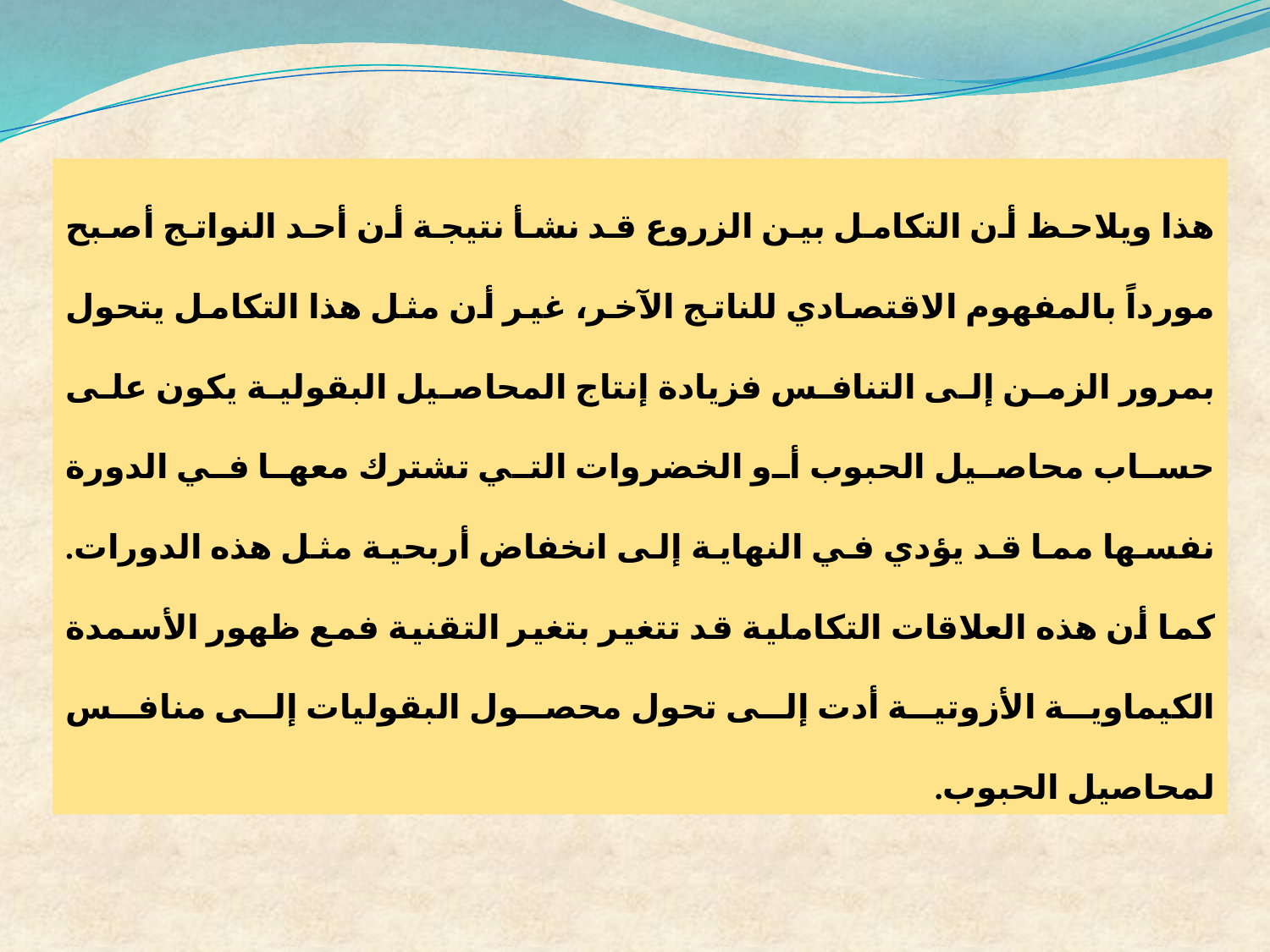

هذا ويلاحظ أن التكامل بين الزروع قد نشأ نتيجة أن أحد النواتج أصبح مورداً بالمفهوم الاقتصادي للناتج الآخر، غير أن مثل هذا التكامل يتحول بمرور الزمن إلى التنافس فزيادة إنتاج المحاصيل البقولية يكون على حساب محاصيل الحبوب أو الخضروات التي تشترك معها في الدورة نفسها مما قد يؤدي في النهاية إلى انخفاض أربحية مثل هذه الدورات. كما أن هذه العلاقات التكاملية قد تتغير بتغير التقنية فمع ظهور الأسمدة الكيماوية الأزوتية أدت إلى تحول محصول البقوليات إلى منافس لمحاصيل الحبوب.